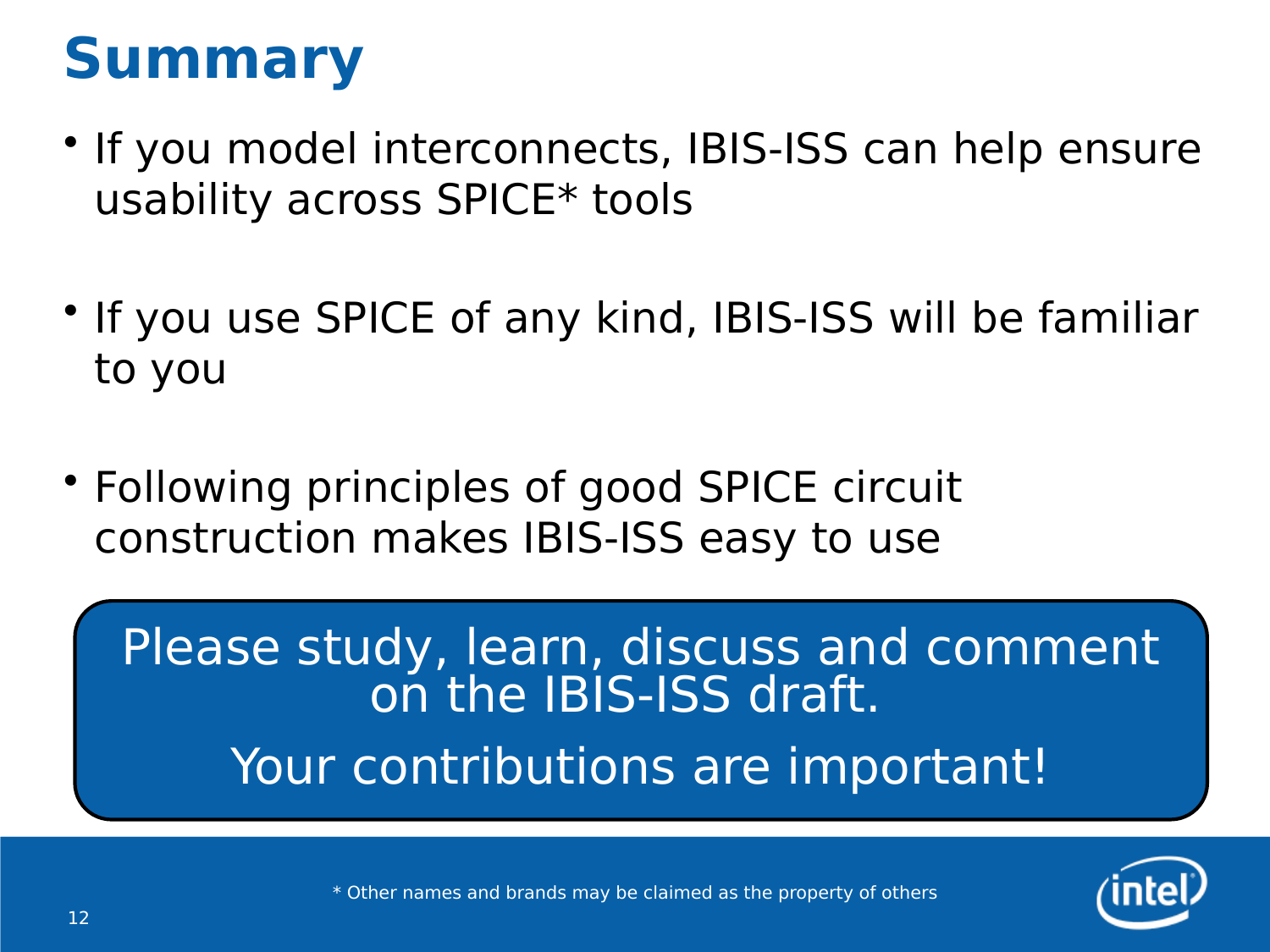

# Summary
If you model interconnects, IBIS-ISS can help ensure usability across SPICE* tools

If you use SPICE of any kind, IBIS-ISS will be familiar to you

Following principles of good SPICE circuit construction makes IBIS-ISS easy to use
Please study, learn, discuss and comment on the IBIS-ISS draft.
Your contributions are important!